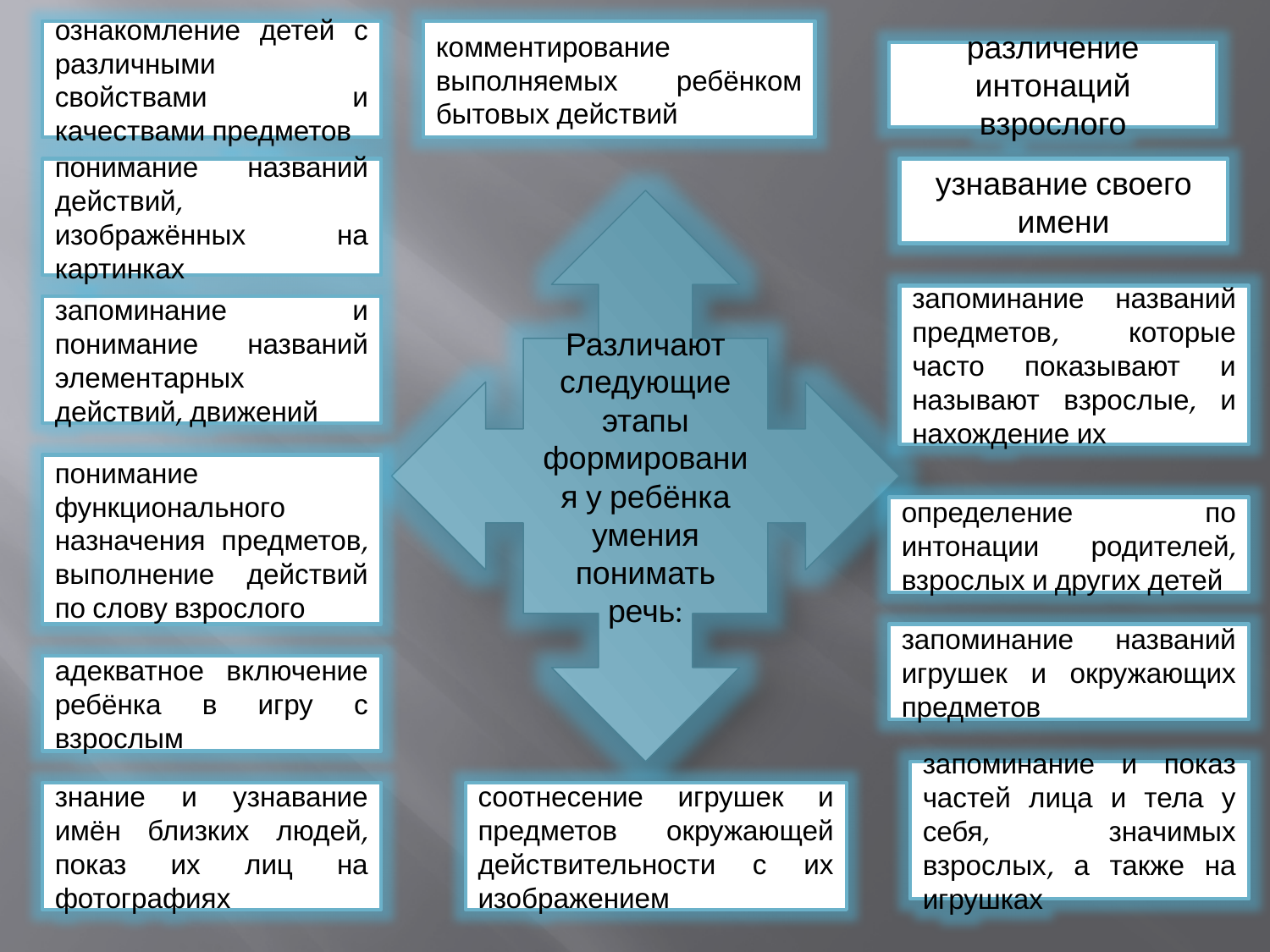

ознакомление детей с различными свойствами и качествами предметов
комментирование выполняемых ребёнком бытовых действий
различение интонаций взрослого
понимание названий действий, изображённых на картинках
узнавание своего имени
Различают следующие этапы формирования у ребёнка умения понимать речь:
запоминание названий предметов, которые часто показывают и называют взрослые, и нахождение их
запоминание и понимание названий элементарных действий, движений
понимание функционального назначения предметов, выполнение действий по слову взрослого
определение по интонации родителей, взрослых и других детей
запоминание названий игрушек и окружающих пред­метов
адекватное включение ребёнка в игру с взрослым
запоминание и показ частей лица и тела у себя, значимых взрослых, а также на игрушках
знание и узнавание имён близких людей, показ их лиц на фотографиях
соотнесение игрушек и предметов окружающей дей­ствительности с их изображением